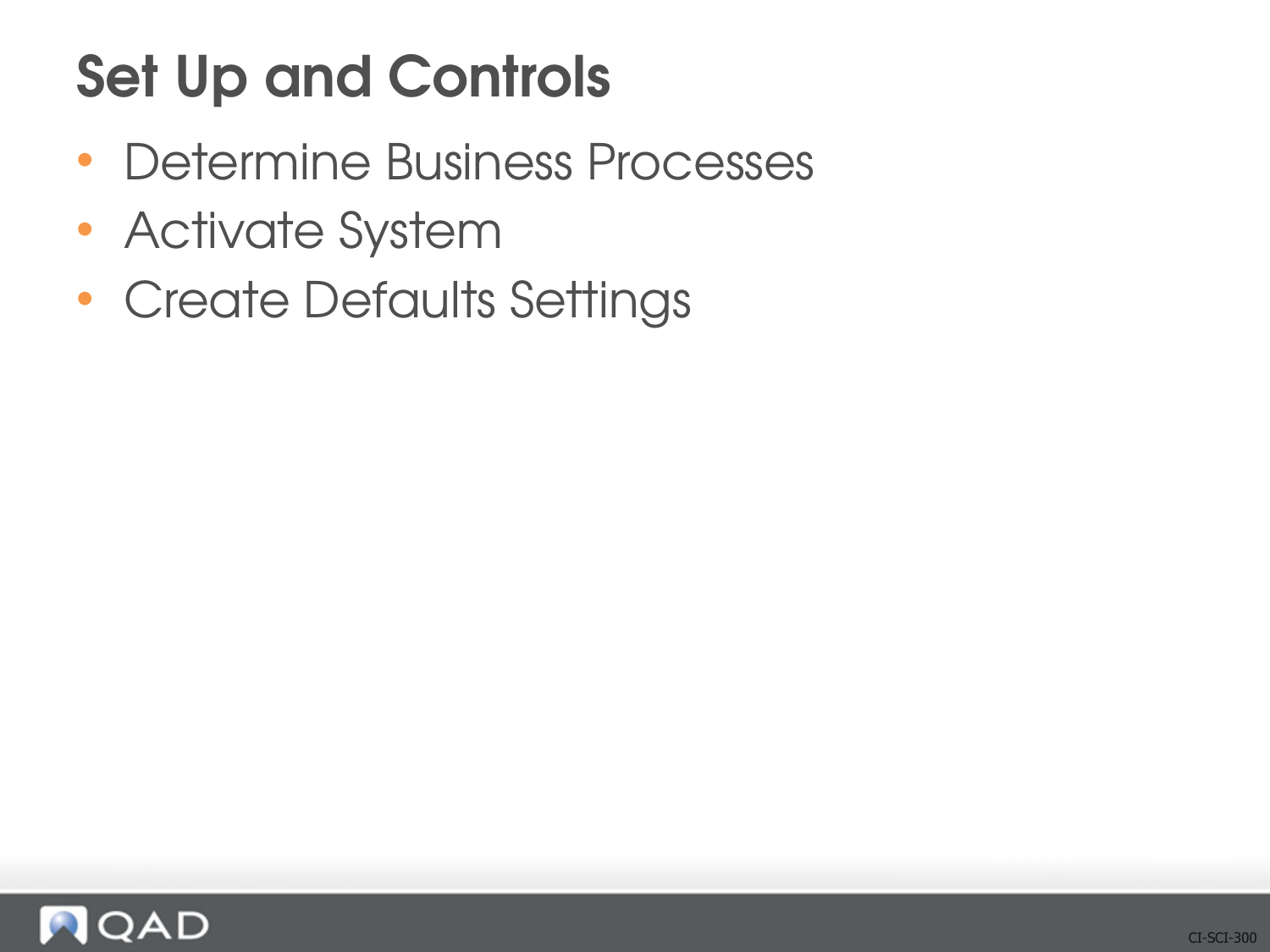

# Set Up and Controls
Determine Business Processes
Activate System
Create Defaults Settings

CI-SCI-300